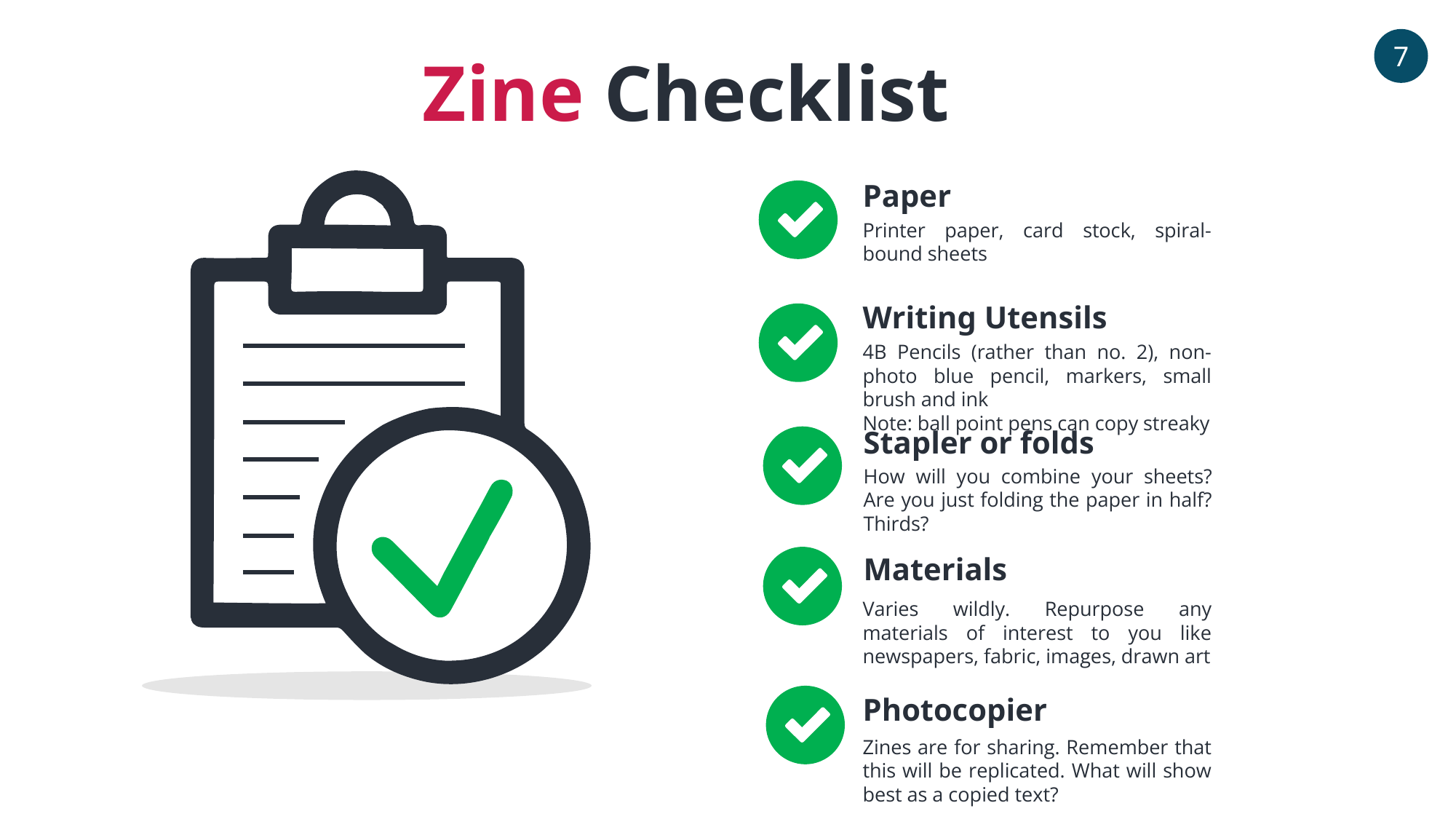

7
Zine Checklist

Paper

Printer paper, card stock, spiral-bound sheets
Writing Utensils

4B Pencils (rather than no. 2), non-photo blue pencil, markers, small brush and ink
Note: ball point pens can copy streaky
Stapler or folds

How will you combine your sheets? Are you just folding the paper in half? Thirds?
Materials

Varies wildly. Repurpose any materials of interest to you like newspapers, fabric, images, drawn art

Photocopier

Zines are for sharing. Remember that this will be replicated. What will show best as a copied text?